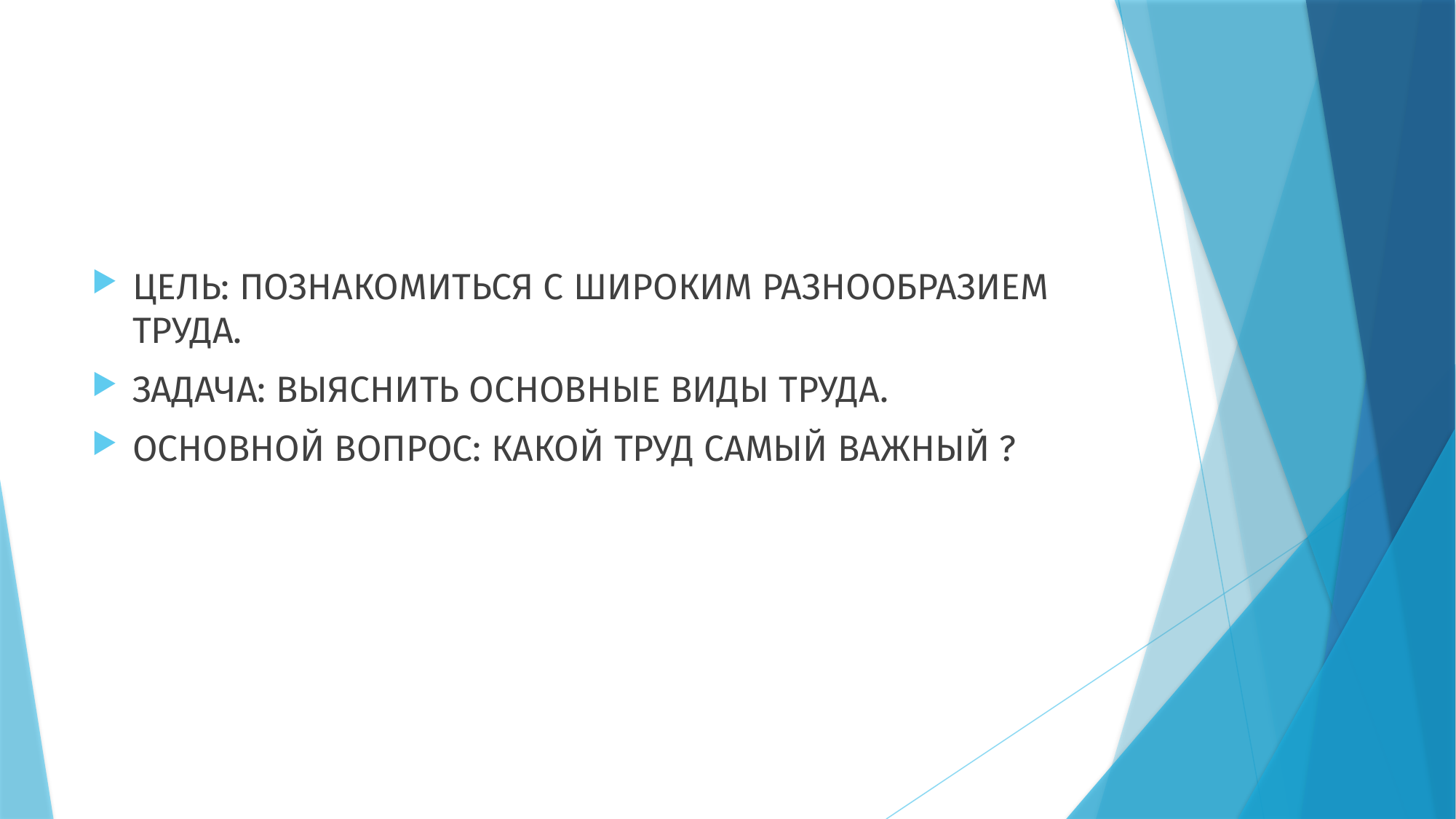

#
ЦЕЛЬ: ПОЗНАКОМИТЬСЯ С ШИРОКИМ РАЗНООБРАЗИЕМ ТРУДА.
ЗАДАЧА: ВЫЯСНИТЬ ОСНОВНЫЕ ВИДЫ ТРУДА.
ОСНОВНОЙ ВОПРОС: КАКОЙ ТРУД САМЫЙ ВАЖНЫЙ ?